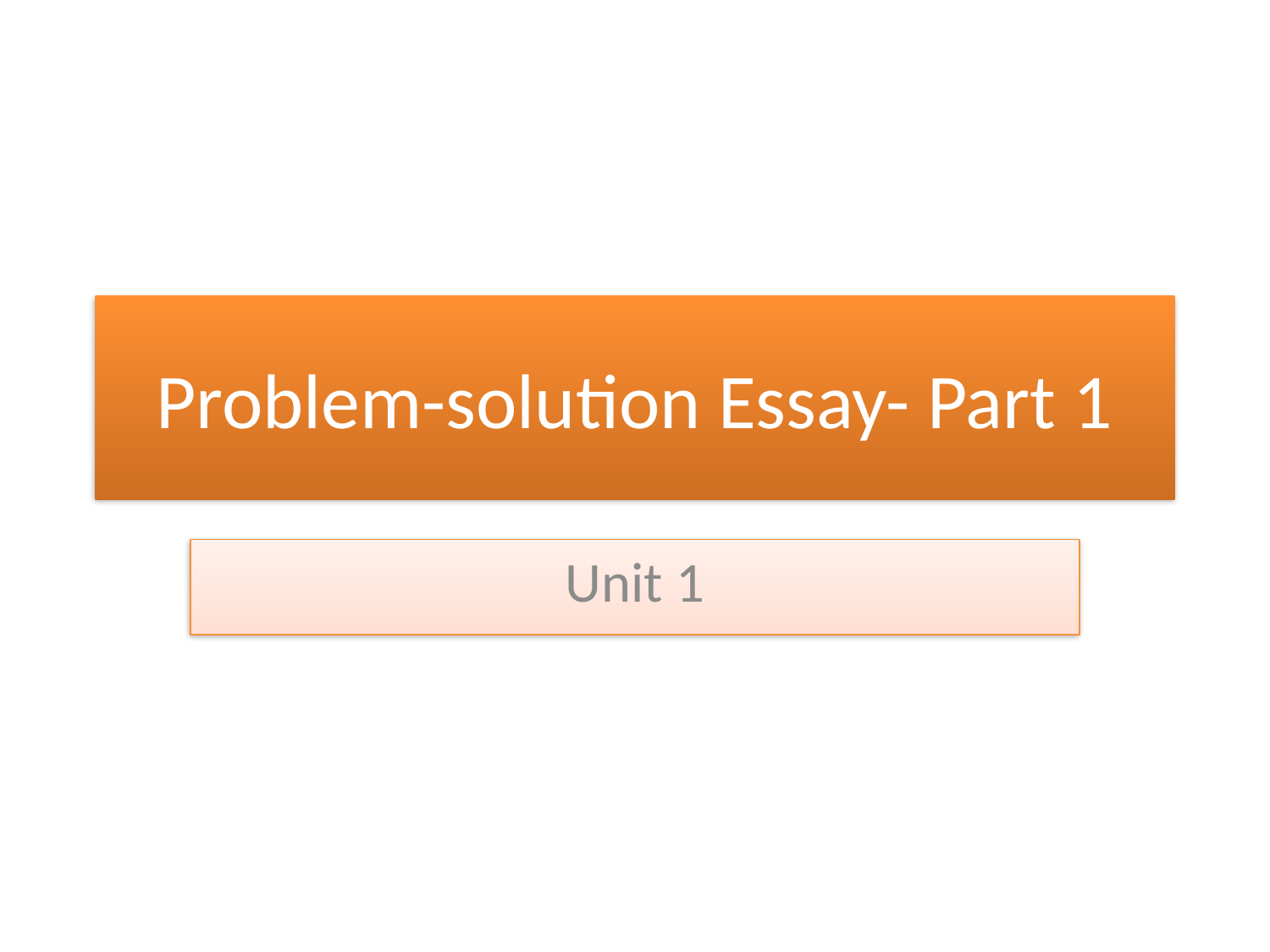

# Problem-solution Essay- Part 1
Unit 1